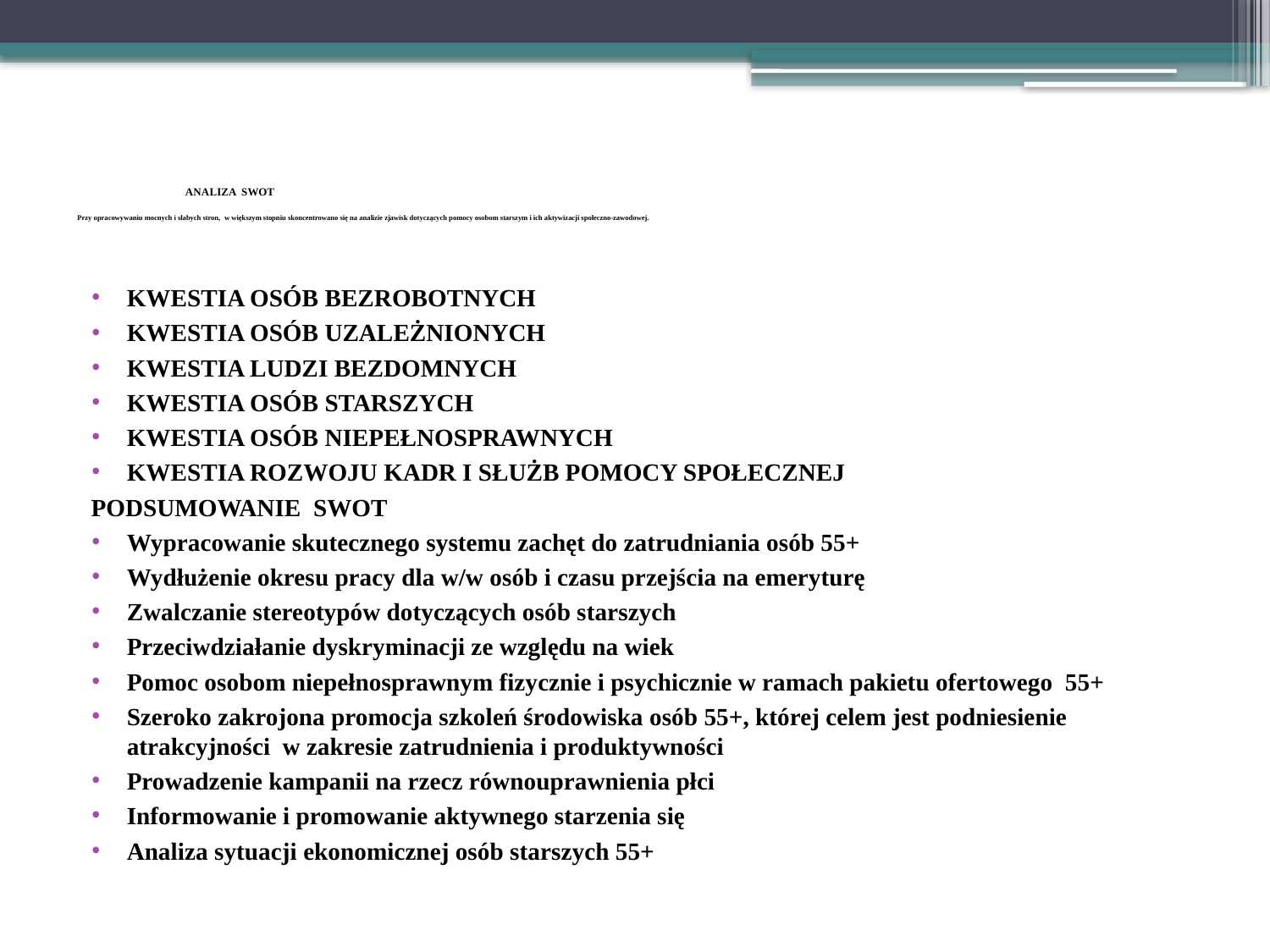

# ANALIZA  SWOT Przy opracowywaniu mocnych i słabych stron,  w większym stopniu skoncentrowano się na analizie zjawisk dotyczących pomocy osobom starszym i ich aktywizacji społeczno-zawodowej.
KWESTIA OSÓB BEZROBOTNYCH
KWESTIA OSÓB UZALEŻNIONYCH
KWESTIA LUDZI BEZDOMNYCH
KWESTIA OSÓB STARSZYCH
KWESTIA OSÓB NIEPEŁNOSPRAWNYCH
KWESTIA ROZWOJU KADR I SŁUŻB POMOCY SPOŁECZNEJ
PODSUMOWANIE  SWOT
Wypracowanie skutecznego systemu zachęt do zatrudniania osób 55+
Wydłużenie okresu pracy dla w/w osób i czasu przejścia na emeryturę
Zwalczanie stereotypów dotyczących osób starszych
Przeciwdziałanie dyskryminacji ze względu na wiek
Pomoc osobom niepełnosprawnym fizycznie i psychicznie w ramach pakietu ofertowego  55+
Szeroko zakrojona promocja szkoleń środowiska osób 55+, której celem jest podniesienie atrakcyjności  w zakresie zatrudnienia i produktywności
Prowadzenie kampanii na rzecz równouprawnienia płci
Informowanie i promowanie aktywnego starzenia się
Analiza sytuacji ekonomicznej osób starszych 55+